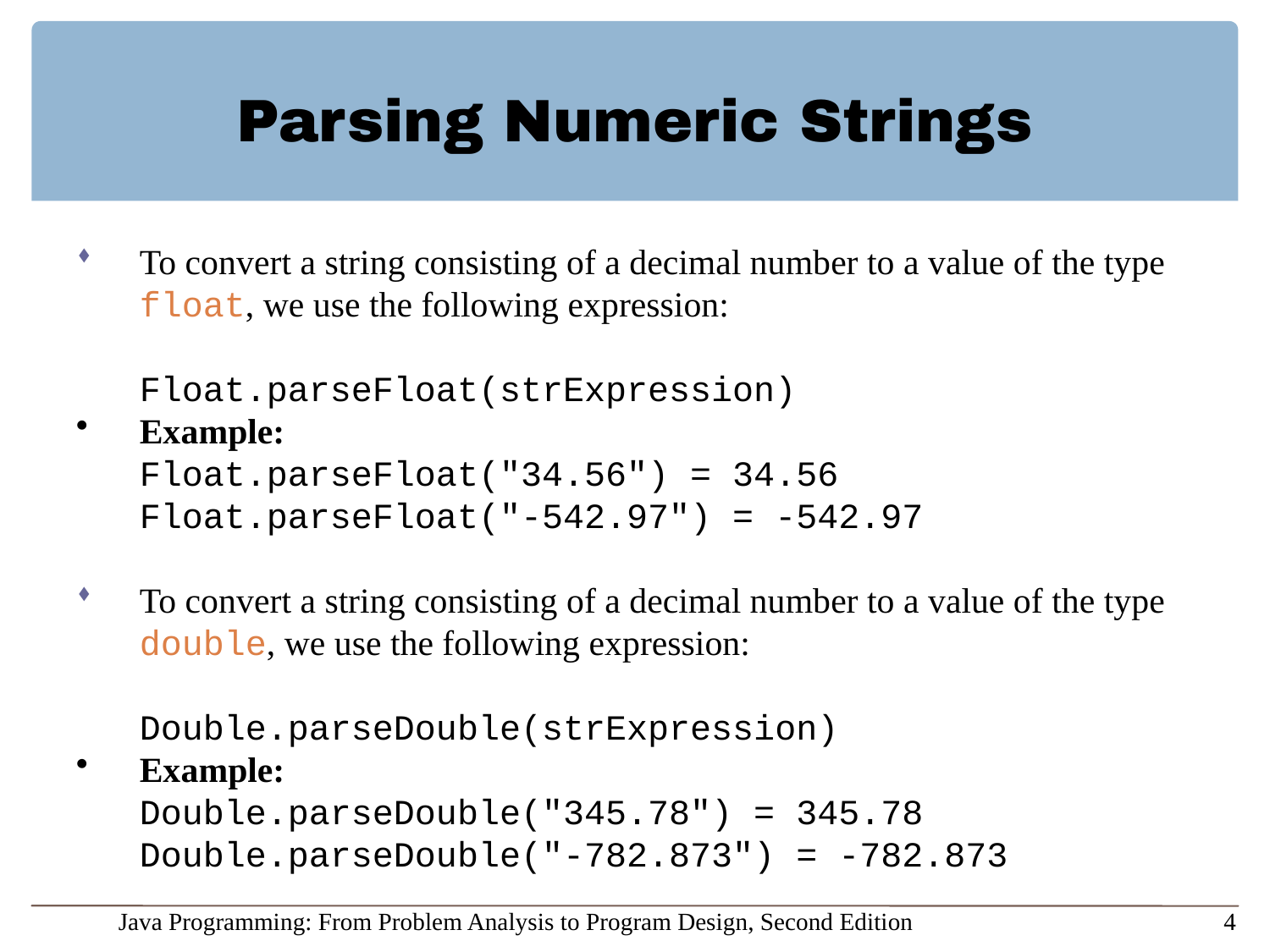

# Parsing Numeric Strings
To convert a string consisting of a decimal number to a value of the type float, we use the following expression:

Float.parseFloat(strExpression)
Example:
Float.parseFloat("34.56") = 34.56
Float.parseFloat("-542.97") = -542.97

To convert a string consisting of a decimal number to a value of the type double, we use the following expression:

Double.parseDouble(strExpression)
Example:
Double.parseDouble("345.78") = 345.78
Double.parseDouble("-782.873") = -782.873
Java Programming: From Problem Analysis to Program Design, Second Edition
4